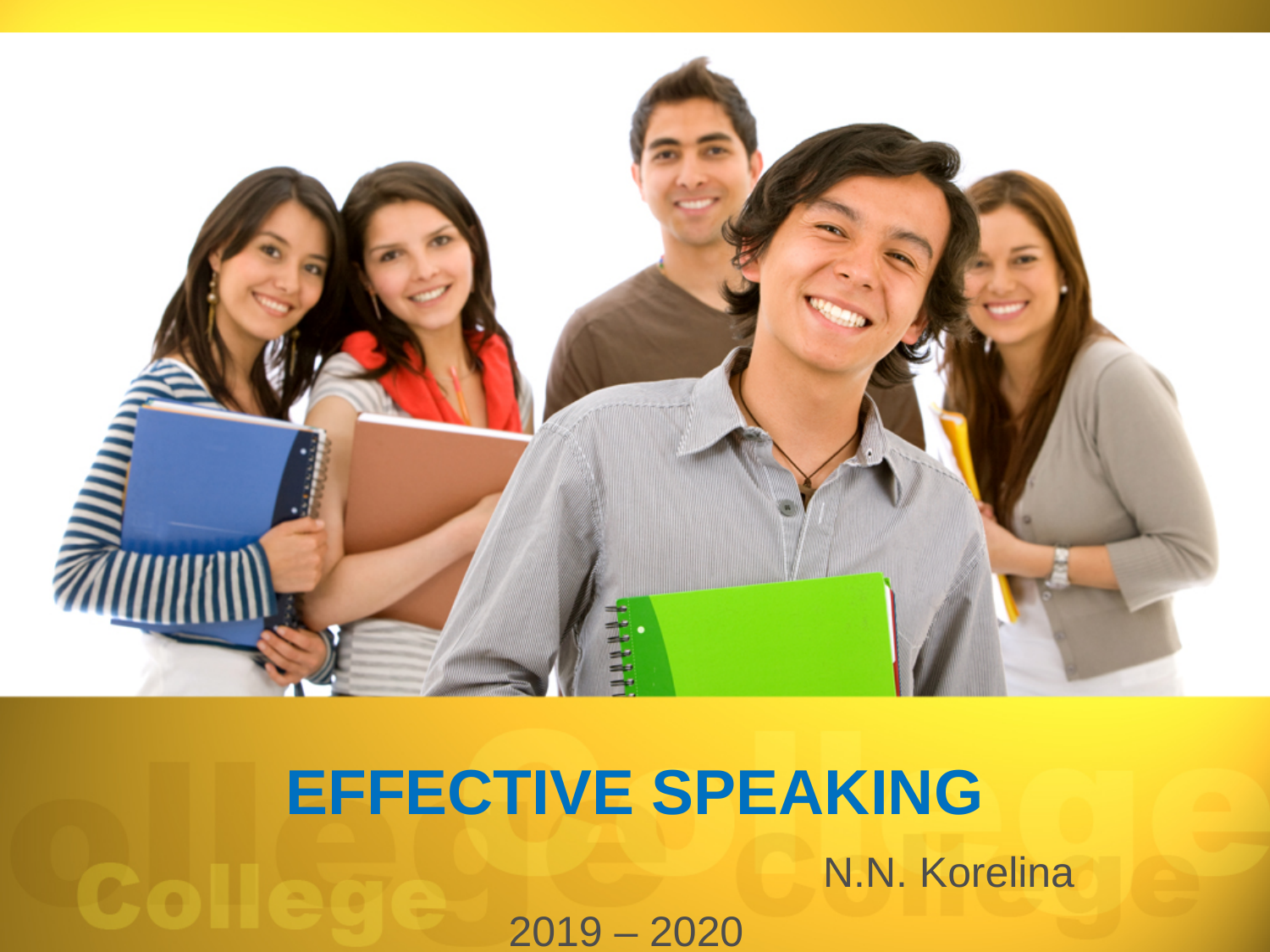

# EFFECTIVE SPEAKING
N.N. Korelina
2019 – 2020